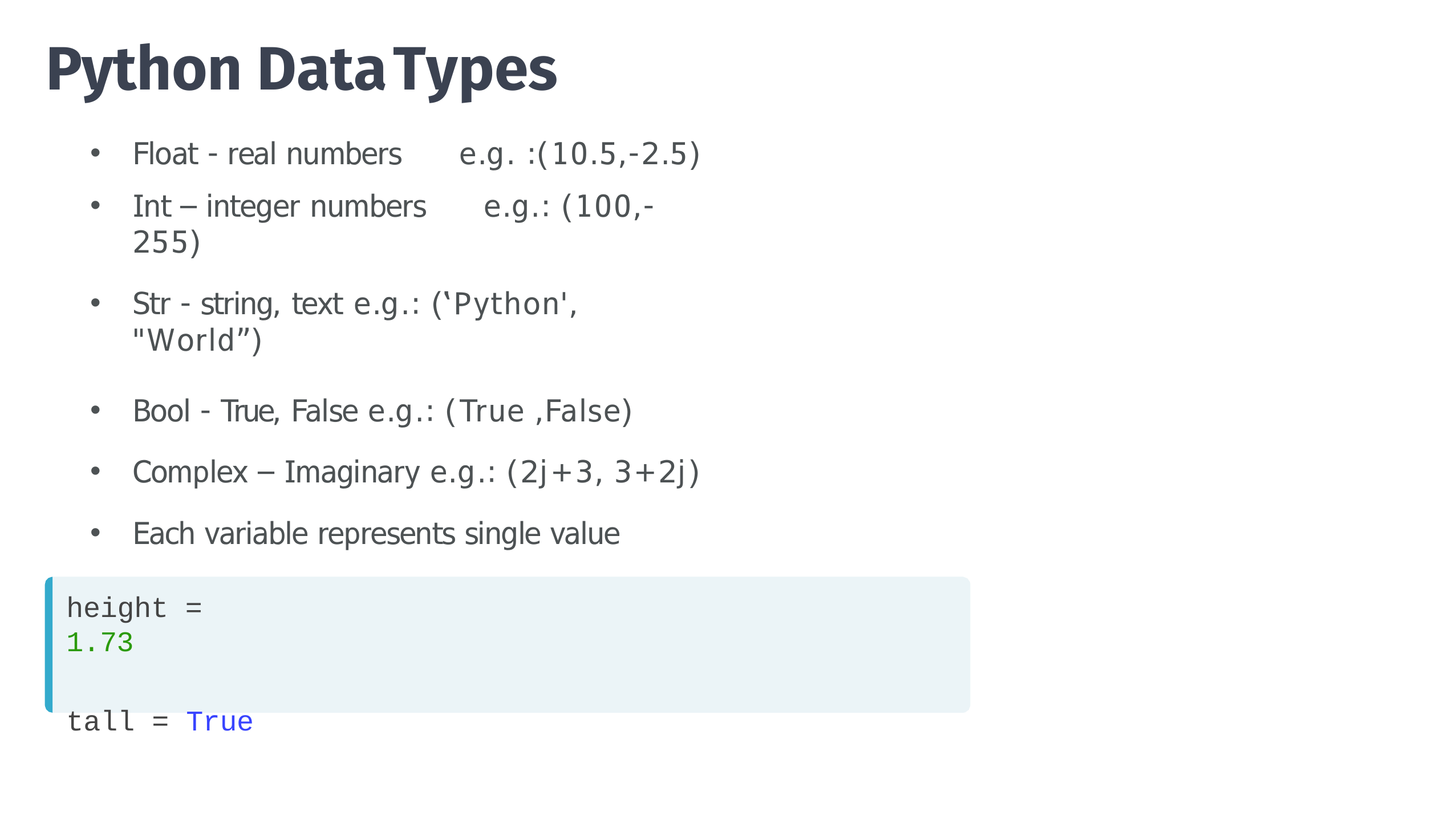

# Python DataTypes
Float - real numbers	e.g. :(10.5,-2.5)
Int – integer numbers	e.g.: (100,-255)
Str - string, text e.g.: (‘Python', "World”)
Bool - True, False e.g.: (True ,False)
Complex – Imaginary e.g.: (2j+3, 3+2j)
Each variable represents single value

height = 1.73

tall = True